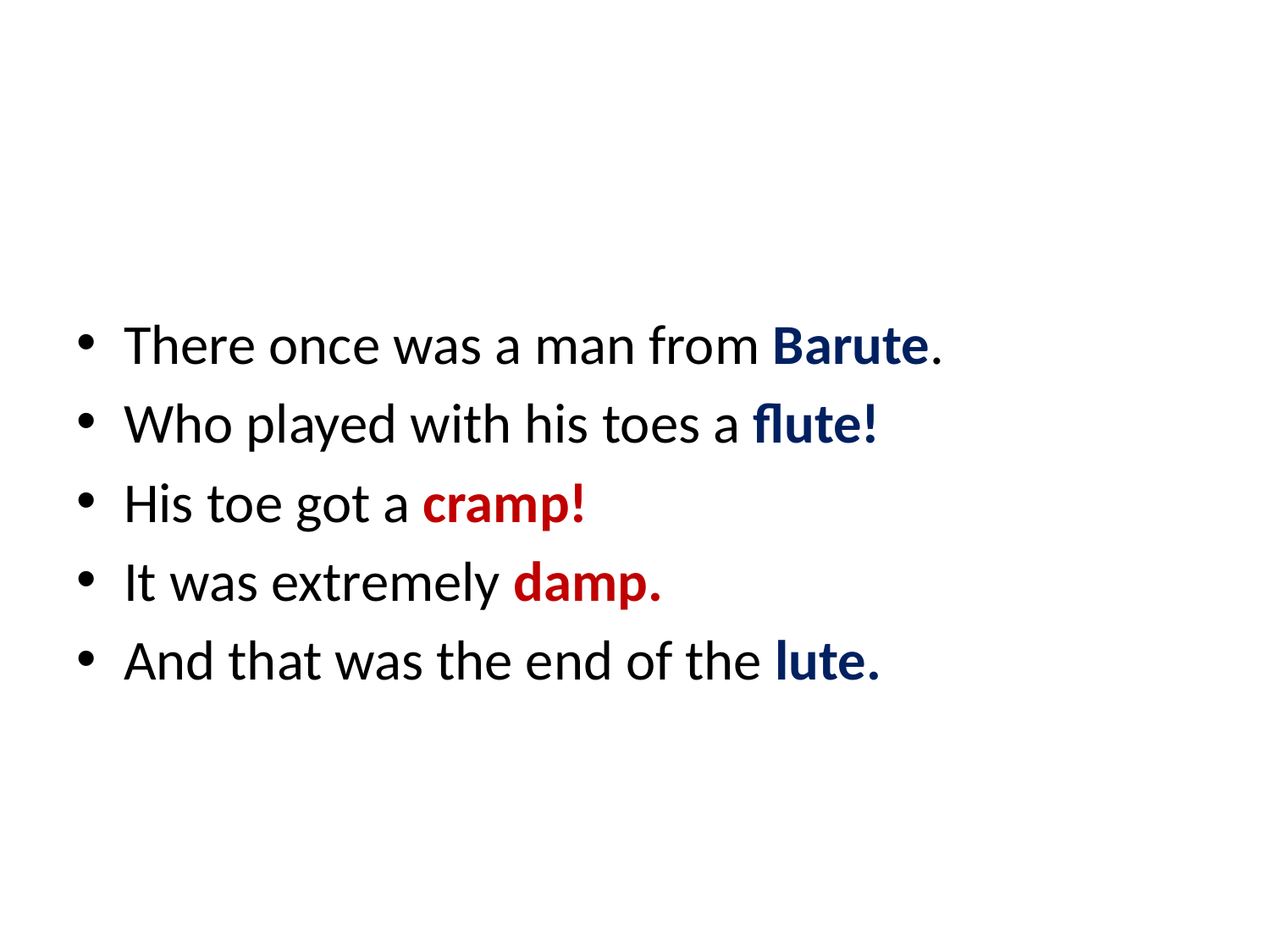

#

There once was a man from Barute.
Who played with his toes a flute!
His toe got a cramp!
It was extremely damp.
And that was the end of the lute.